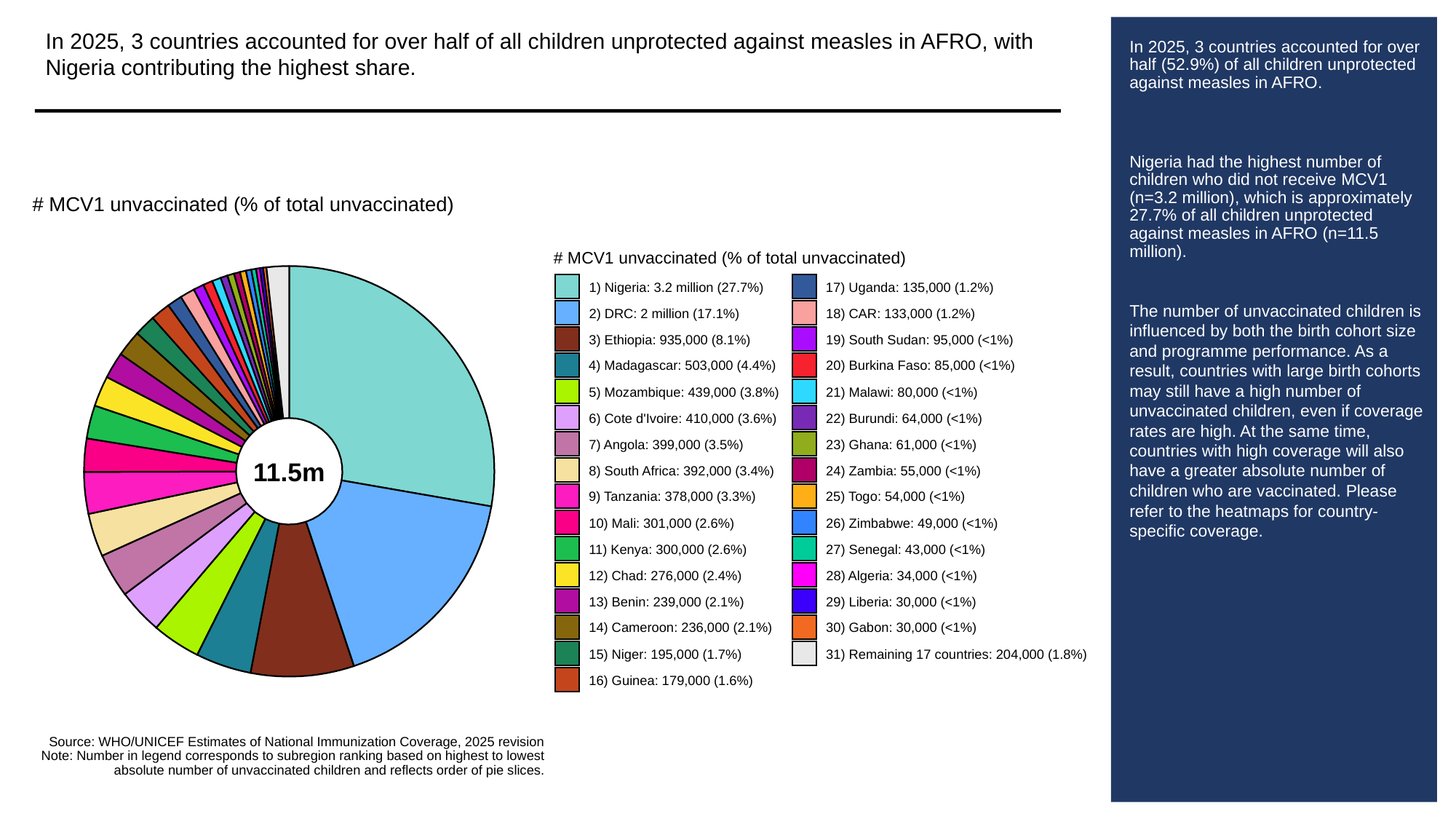

In 2025, 3 countries accounted for over half of all children unprotected against measles in AFRO, with Nigeria contributing the highest share.
# In 2025, 3 countries accounted for over half (52.9%) of all children unprotected against measles in AFRO.

Nigeria had the highest number of children who did not receive MCV1 (n=3.2 million), which is approximately 27.7% of all children unprotected against measles in AFRO (n=11.5 million).

The number of unvaccinated children is influenced by both the birth cohort size and programme performance. As a result, countries with large birth cohorts may still have a high number of unvaccinated children, even if coverage rates are high. At the same time, countries with high coverage will also have a greater absolute number of children who are vaccinated. Please refer to the heatmaps for country-specific coverage.

# MCV1 unvaccinated (% of total unvaccinated)
# MCV1 unvaccinated (% of total unvaccinated)

1) Nigeria: 3.2 million (27.7%)
17) Uganda: 135,000 (1.2%)

2) DRC: 2 million (17.1%)
18) CAR: 133,000 (1.2%)

3) Ethiopia: 935,000 (8.1%)
19) South Sudan: 95,000 (<1%)

4) Madagascar: 503,000 (4.4%)
20) Burkina Faso: 85,000 (<1%)

5) Mozambique: 439,000 (3.8%)
21) Malawi: 80,000 (<1%)

6) Cote d'Ivoire: 410,000 (3.6%)
22) Burundi: 64,000 (<1%)

7) Angola: 399,000 (3.5%)
23) Ghana: 61,000 (<1%)

11.5m
8) South Africa: 392,000 (3.4%)
24) Zambia: 55,000 (<1%)

9) Tanzania: 378,000 (3.3%)
25) Togo: 54,000 (<1%)

10) Mali: 301,000 (2.6%)
26) Zimbabwe: 49,000 (<1%)

11) Kenya: 300,000 (2.6%)
27) Senegal: 43,000 (<1%)

12) Chad: 276,000 (2.4%)
28) Algeria: 34,000 (<1%)

13) Benin: 239,000 (2.1%)
29) Liberia: 30,000 (<1%)

14) Cameroon: 236,000 (2.1%)
30) Gabon: 30,000 (<1%)

15) Niger: 195,000 (1.7%)
31) Remaining 17 countries: 204,000 (1.8%)

16) Guinea: 179,000 (1.6%)
Source: WHO/UNICEF Estimates of National Immunization Coverage, 2025 revision
Note: Number in legend corresponds to subregion ranking based on highest to lowest
absolute number of unvaccinated children and reflects order of pie slices.